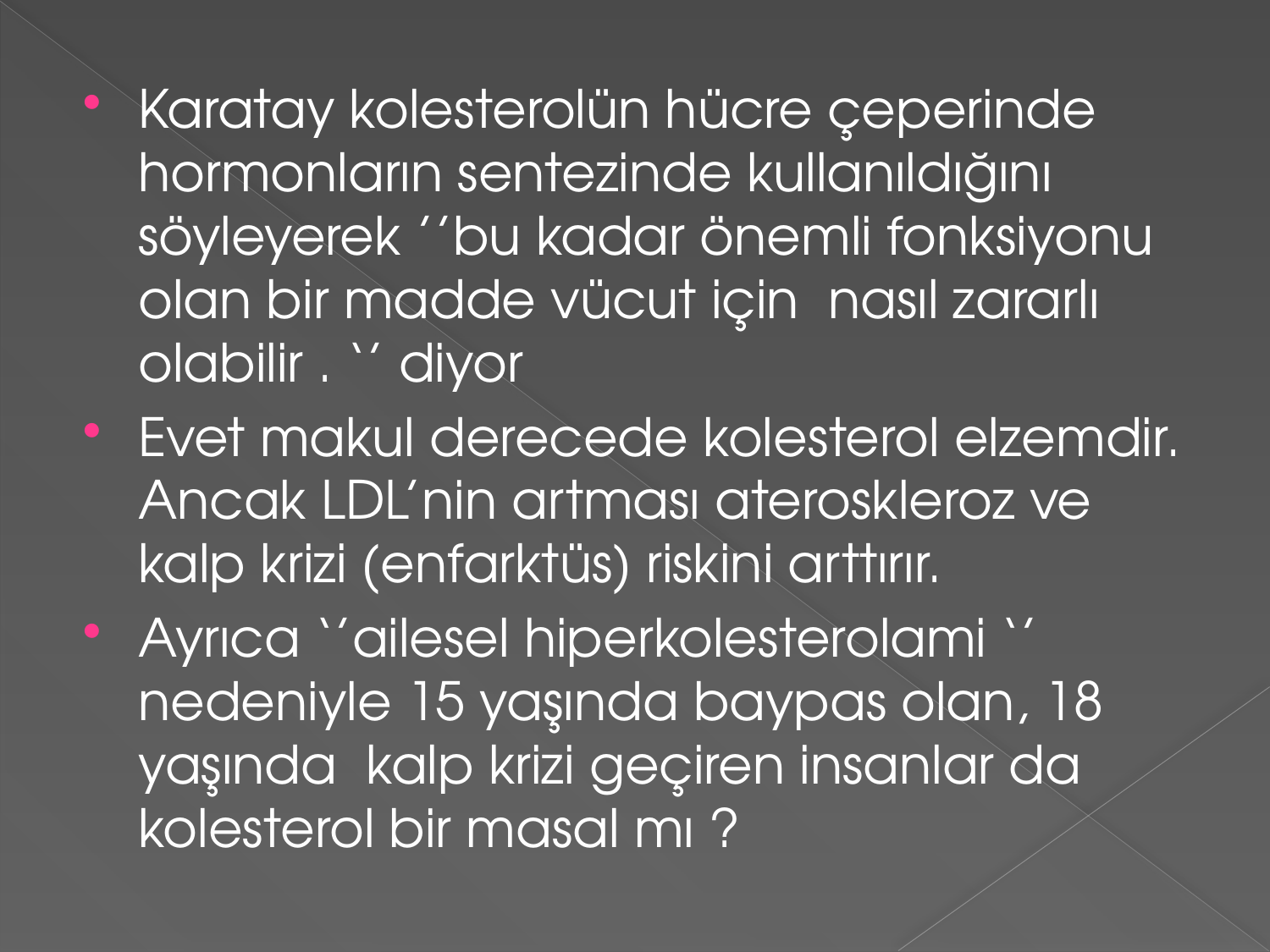

#
Karatay kolesterolün hücre çeperinde hormonların sentezinde kullanıldığını söyleyerek ’’bu kadar önemli fonksiyonu olan bir madde vücut için  nasıl zararlı olabilir . ‘’ diyor
Evet makul derecede kolesterol elzemdir. Ancak LDL’nin artması ateroskleroz ve kalp krizi (enfarktüs) riskini arttırır.
Ayrıca ‘’ailesel hiperkolesterolami ‘’ nedeniyle 15 yaşında baypas olan, 18 yaşında  kalp krizi geçiren insanlar da kolesterol bir masal mı ?